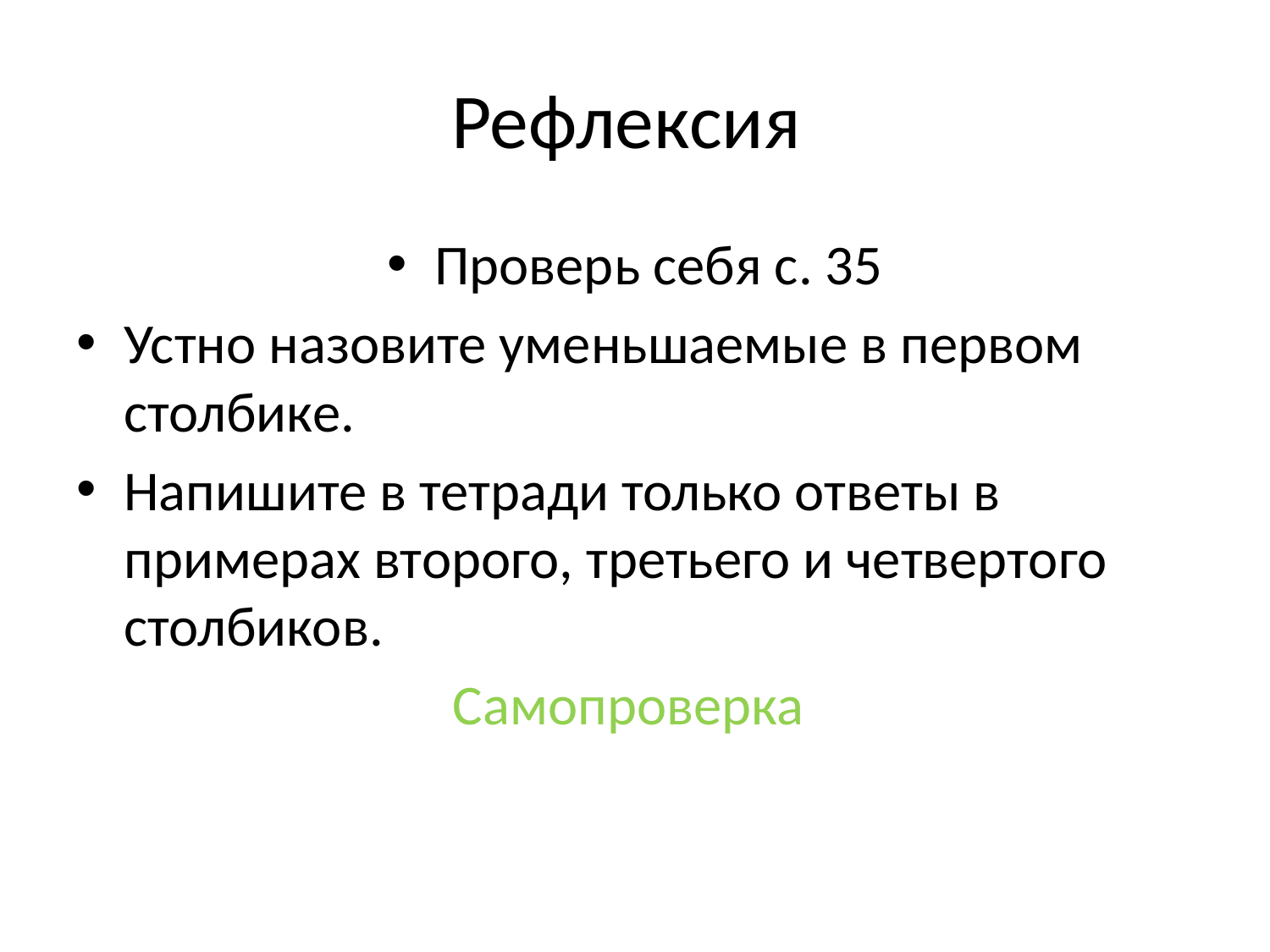

# Рефлексия
Проверь себя с. 35
Устно назовите уменьшаемые в первом столбике.
Напишите в тетради только ответы в примерах второго, третьего и четвертого столбиков.
Самопроверка